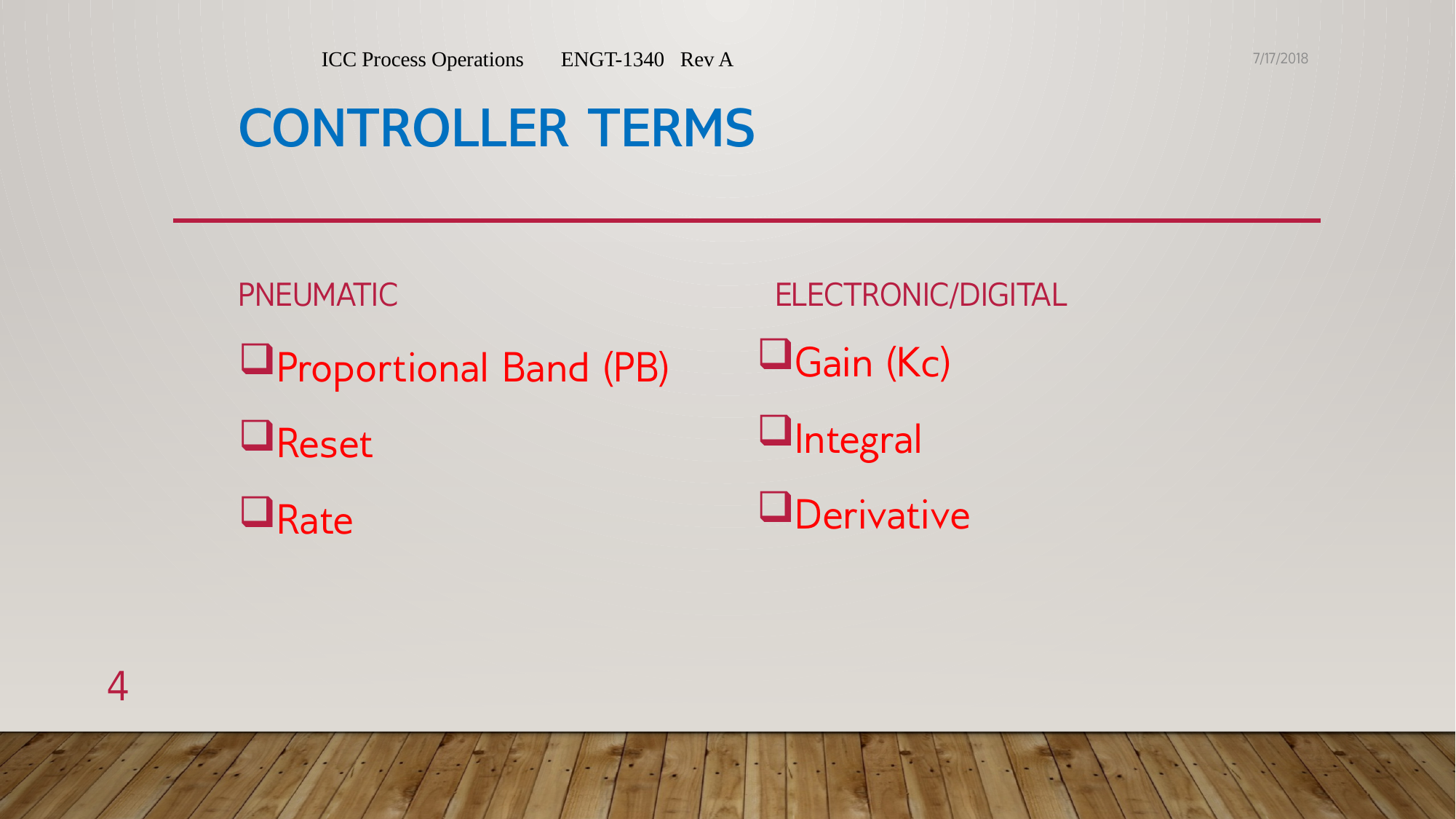

ICC Process Operations       ENGT-1340   Rev A
7/17/2018
# Controller Terms
Pneumatic
Electronic/Digital
Gain (Kc)
Integral
Derivative
Proportional Band (PB)
Reset
Rate
4